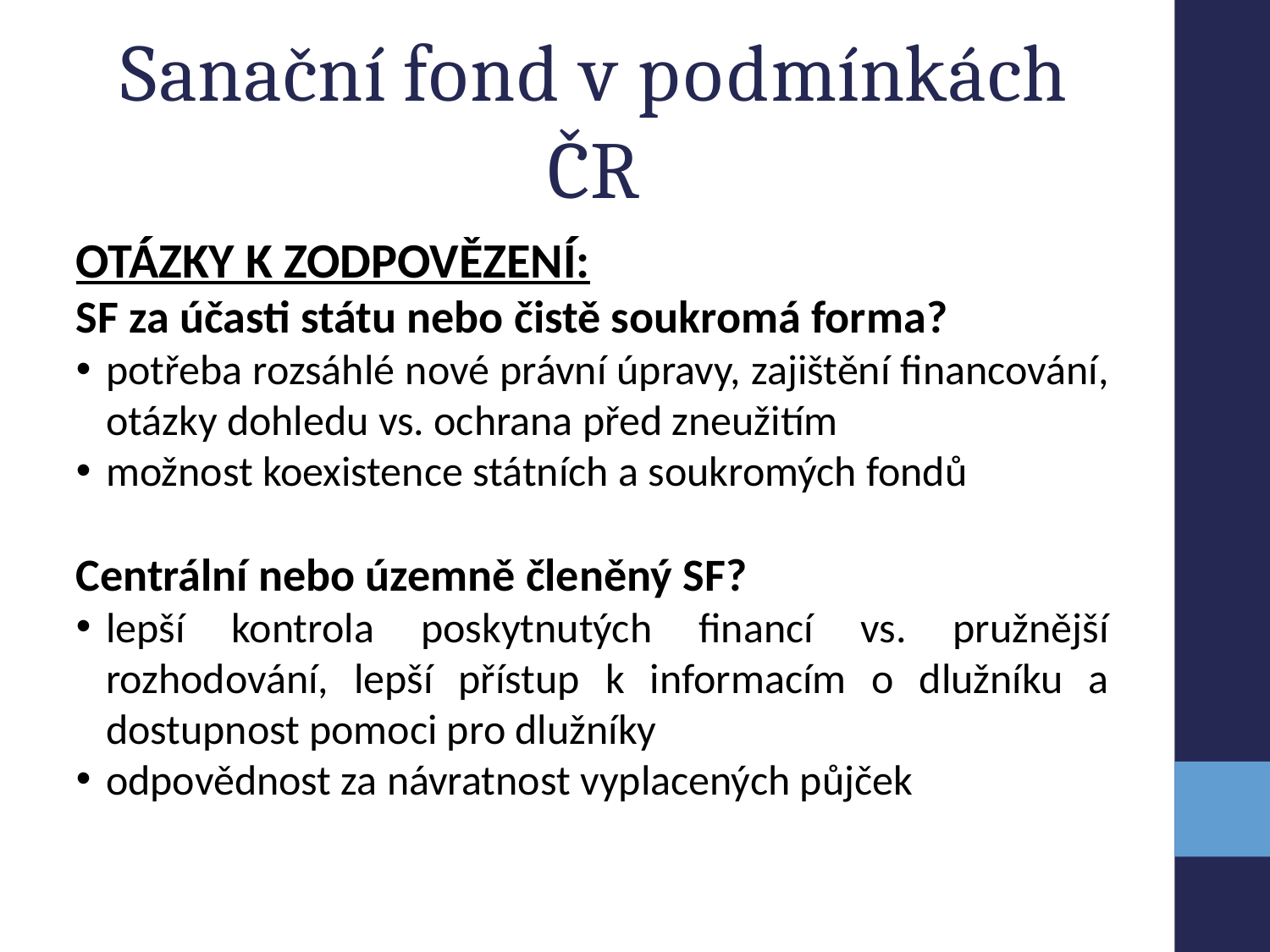

Sanační fond v podmínkách ČR
OTÁZKY K ZODPOVĚZENÍ:
SF za účasti státu nebo čistě soukromá forma?
potřeba rozsáhlé nové právní úpravy, zajištění financování, otázky dohledu vs. ochrana před zneužitím
možnost koexistence státních a soukromých fondů

Centrální nebo územně členěný SF?
lepší kontrola poskytnutých financí vs. pružnější rozhodování, lepší přístup k informacím o dlužníku a dostupnost pomoci pro dlužníky
odpovědnost za návratnost vyplacených půjček